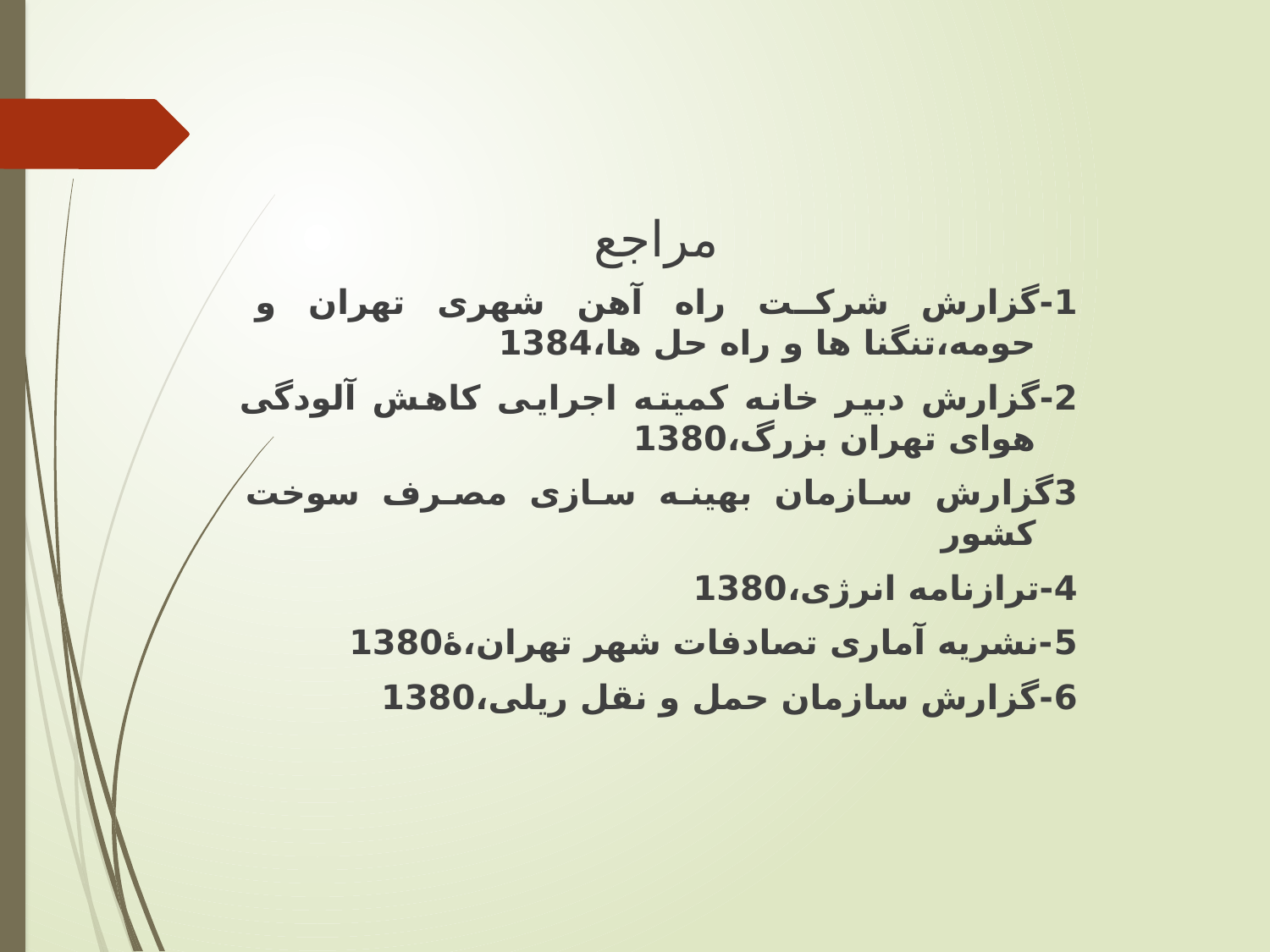

مراجع
1-گزارش شرکت راه آهن شهری تهران و حومه،تنگنا ها و راه حل ها،1384
2-گزارش دبیر خانه کمیته اجرایی کاهش آلودگی هوای تهران بزرگ،1380
3گزارش سازمان بهینه سازی مصرف سوخت کشور
4-ترازنامه انرژی،1380
5-نشریه آماری تصادفات شهر تهران،ۀ1380
6-گزارش سازمان حمل و نقل ریلی،1380